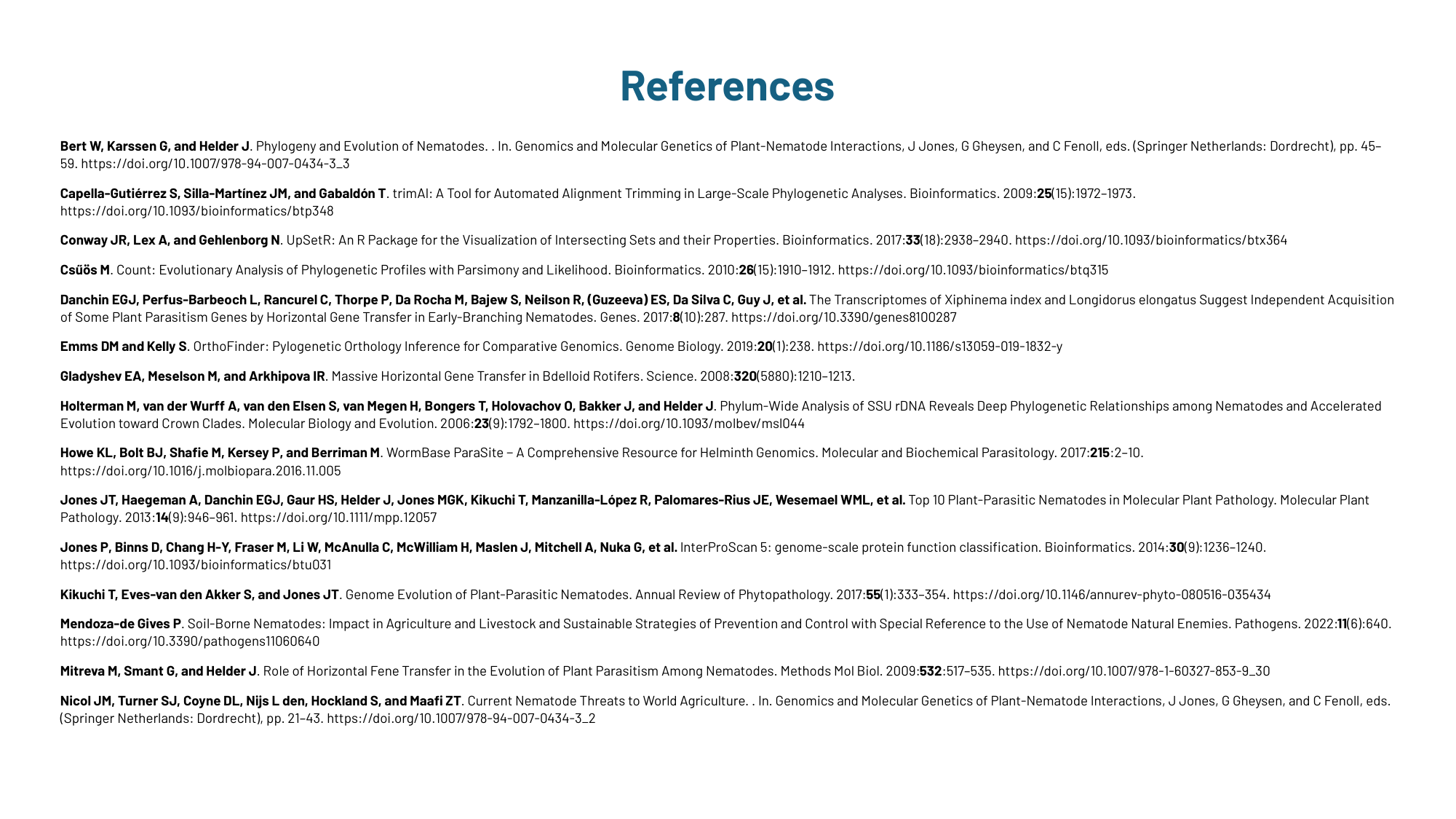

# References
Bert W, Karssen G, and Helder J. Phylogeny and Evolution of Nematodes. . In. Genomics and Molecular Genetics of Plant-Nematode Interactions, J Jones, G Gheysen, and C Fenoll, eds. (Springer Netherlands: Dordrecht), pp. 45–59. https://doi.org/10.1007/978-94-007-0434-3_3
Capella-Gutiérrez S, Silla-Martínez JM, and Gabaldón T. trimAl: A Tool for Automated Alignment Trimming in Large-Scale Phylogenetic Analyses. Bioinformatics. 2009:25(15):1972–1973. https://doi.org/10.1093/bioinformatics/btp348
Conway JR, Lex A, and Gehlenborg N. UpSetR: An R Package for the Visualization of Intersecting Sets and their Properties. Bioinformatics. 2017:33(18):2938–2940. https://doi.org/10.1093/bioinformatics/btx364
Csűös M. Count: Evolutionary Analysis of Phylogenetic Profiles with Parsimony and Likelihood. Bioinformatics. 2010:26(15):1910–1912. https://doi.org/10.1093/bioinformatics/btq315
Danchin EGJ, Perfus-Barbeoch L, Rancurel C, Thorpe P, Da Rocha M, Bajew S, Neilson R, (Guzeeva) ES, Da Silva C, Guy J, et al. The Transcriptomes of Xiphinema index and Longidorus elongatus Suggest Independent Acquisition of Some Plant Parasitism Genes by Horizontal Gene Transfer in Early-Branching Nematodes. Genes. 2017:8(10):287. https://doi.org/10.3390/genes8100287
Emms DM and Kelly S. OrthoFinder: Pylogenetic Orthology Inference for Comparative Genomics. Genome Biology. 2019:20(1):238. https://doi.org/10.1186/s13059-019-1832-y
Gladyshev EA, Meselson M, and Arkhipova IR. Massive Horizontal Gene Transfer in Bdelloid Rotifers. Science. 2008:320(5880):1210–1213.
Holterman M, van der Wurff A, van den Elsen S, van Megen H, Bongers T, Holovachov O, Bakker J, and Helder J. Phylum-Wide Analysis of SSU rDNA Reveals Deep Phylogenetic Relationships among Nematodes and Accelerated Evolution toward Crown Clades. Molecular Biology and Evolution. 2006:23(9):1792–1800. https://doi.org/10.1093/molbev/msl044
Howe KL, Bolt BJ, Shafie M, Kersey P, and Berriman M. WormBase ParaSite − A Comprehensive Resource for Helminth Genomics. Molecular and Biochemical Parasitology. 2017:215:2–10. https://doi.org/10.1016/j.molbiopara.2016.11.005
Jones JT, Haegeman A, Danchin EGJ, Gaur HS, Helder J, Jones MGK, Kikuchi T, Manzanilla-López R, Palomares-Rius JE, Wesemael WML, et al. Top 10 Plant-Parasitic Nematodes in Molecular Plant Pathology. Molecular Plant Pathology. 2013:14(9):946–961. https://doi.org/10.1111/mpp.12057
Jones P, Binns D, Chang H-Y, Fraser M, Li W, McAnulla C, McWilliam H, Maslen J, Mitchell A, Nuka G, et al. InterProScan 5: genome-scale protein function classification. Bioinformatics. 2014:30(9):1236–1240. https://doi.org/10.1093/bioinformatics/btu031
Kikuchi T, Eves-van den Akker S, and Jones JT. Genome Evolution of Plant-Parasitic Nematodes. Annual Review of Phytopathology. 2017:55(1):333–354. https://doi.org/10.1146/annurev-phyto-080516-035434
Mendoza-de Gives P. Soil-Borne Nematodes: Impact in Agriculture and Livestock and Sustainable Strategies of Prevention and Control with Special Reference to the Use of Nematode Natural Enemies. Pathogens. 2022:11(6):640. https://doi.org/10.3390/pathogens11060640
Mitreva M, Smant G, and Helder J. Role of Horizontal Fene Transfer in the Evolution of Plant Parasitism Among Nematodes. Methods Mol Biol. 2009:532:517–535. https://doi.org/10.1007/978-1-60327-853-9_30
Nicol JM, Turner SJ, Coyne DL, Nijs L den, Hockland S, and Maafi ZT. Current Nematode Threats to World Agriculture. . In. Genomics and Molecular Genetics of Plant-Nematode Interactions, J Jones, G Gheysen, and C Fenoll, eds. (Springer Netherlands: Dordrecht), pp. 21–43. https://doi.org/10.1007/978-94-007-0434-3_2